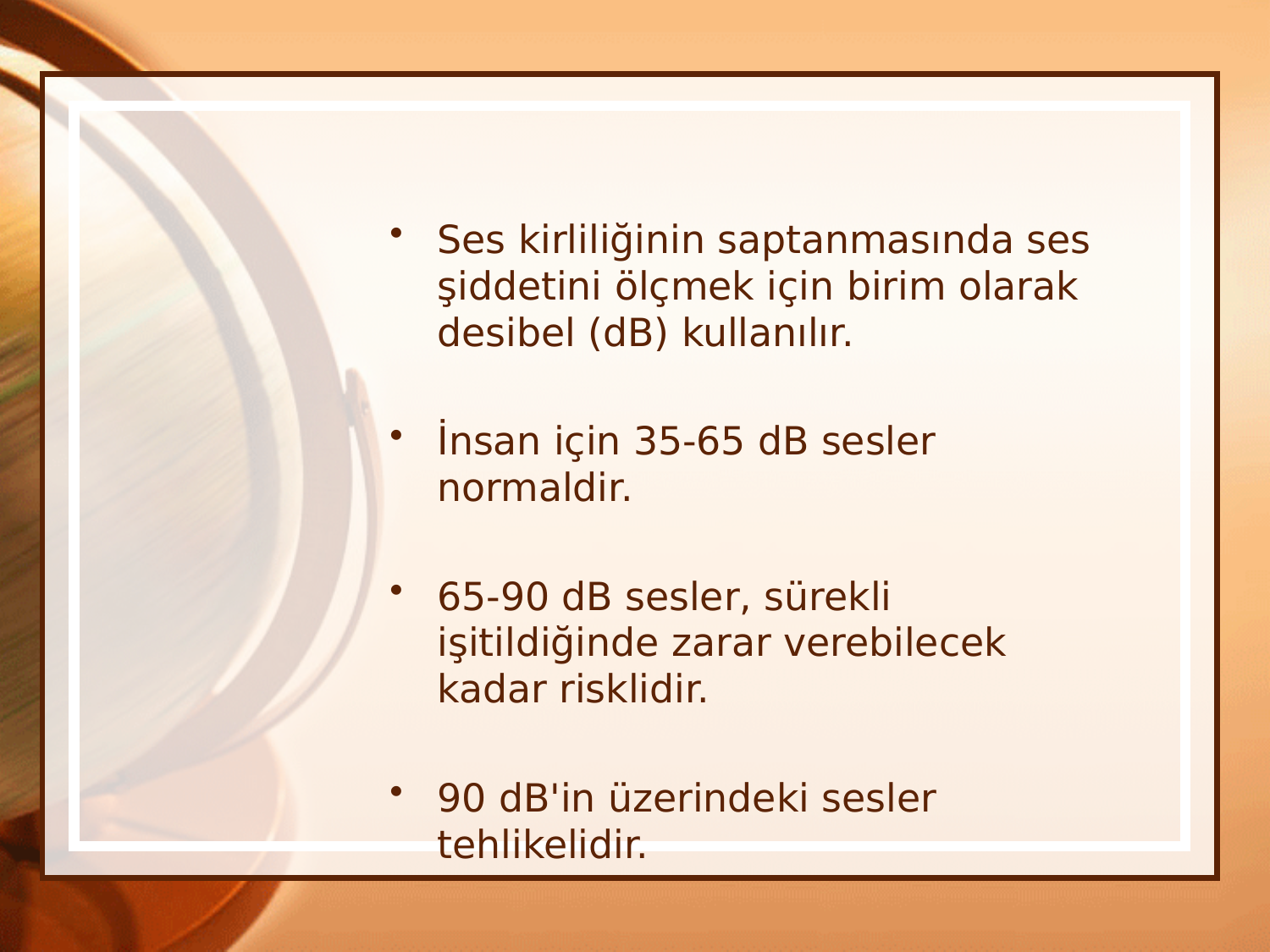

#
Ses kirliliğinin saptanmasında ses şiddetini ölçmek için birim olarak desibel (dB) kullanılır.

İnsan için 35-65 dB sesler normaldir.

65-90 dB sesler, sürekli işitildiğinde zarar verebilecek kadar risklidir.

90 dB'in üzerindeki sesler tehlikelidir.